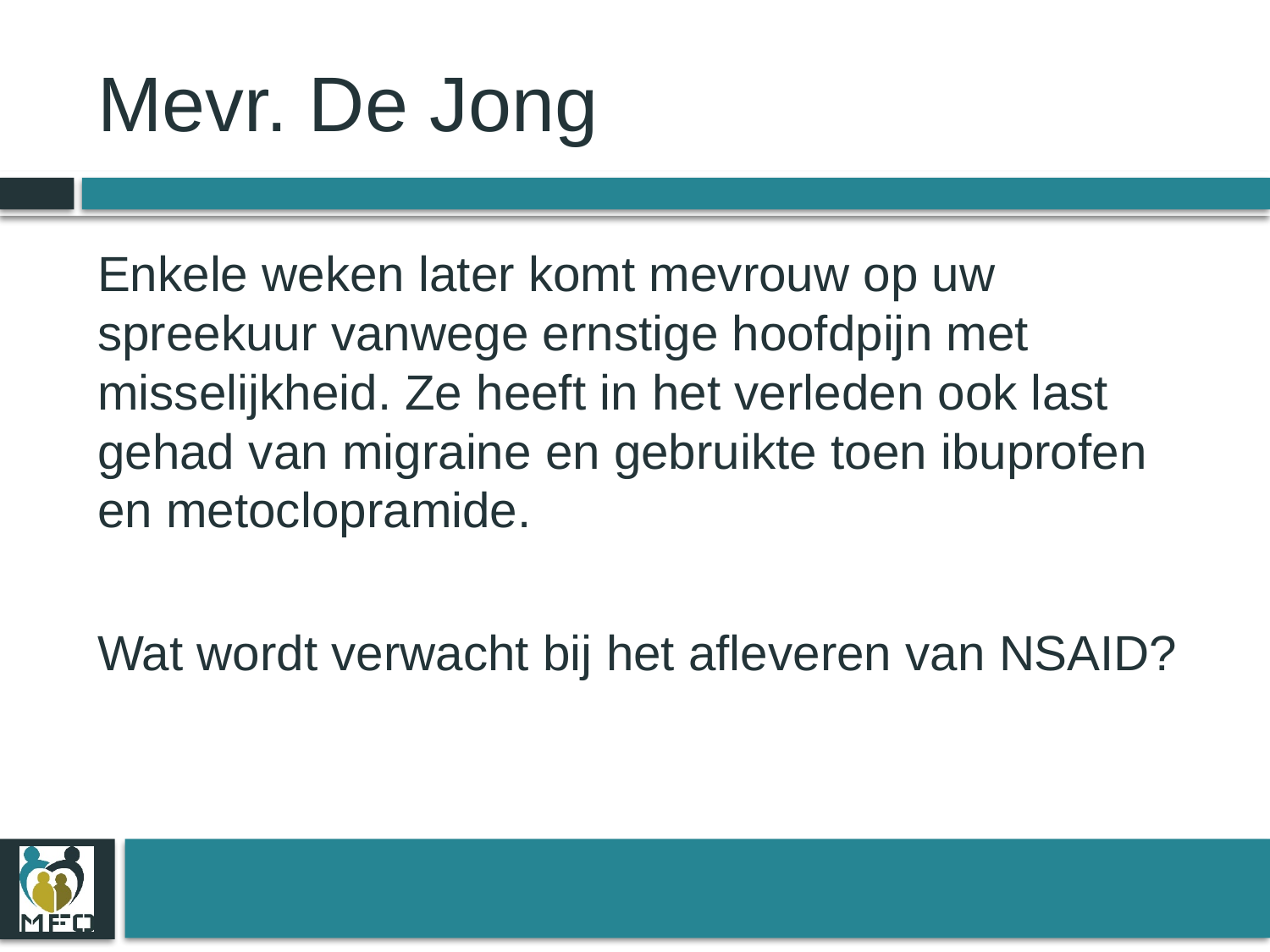

# Mevr. De Jong
Enkele weken later komt mevrouw op uw spreekuur vanwege ernstige hoofdpijn met misselijkheid. Ze heeft in het verleden ook last gehad van migraine en gebruikte toen ibuprofen en metoclopramide.

Wat wordt verwacht bij het afleveren van NSAID?